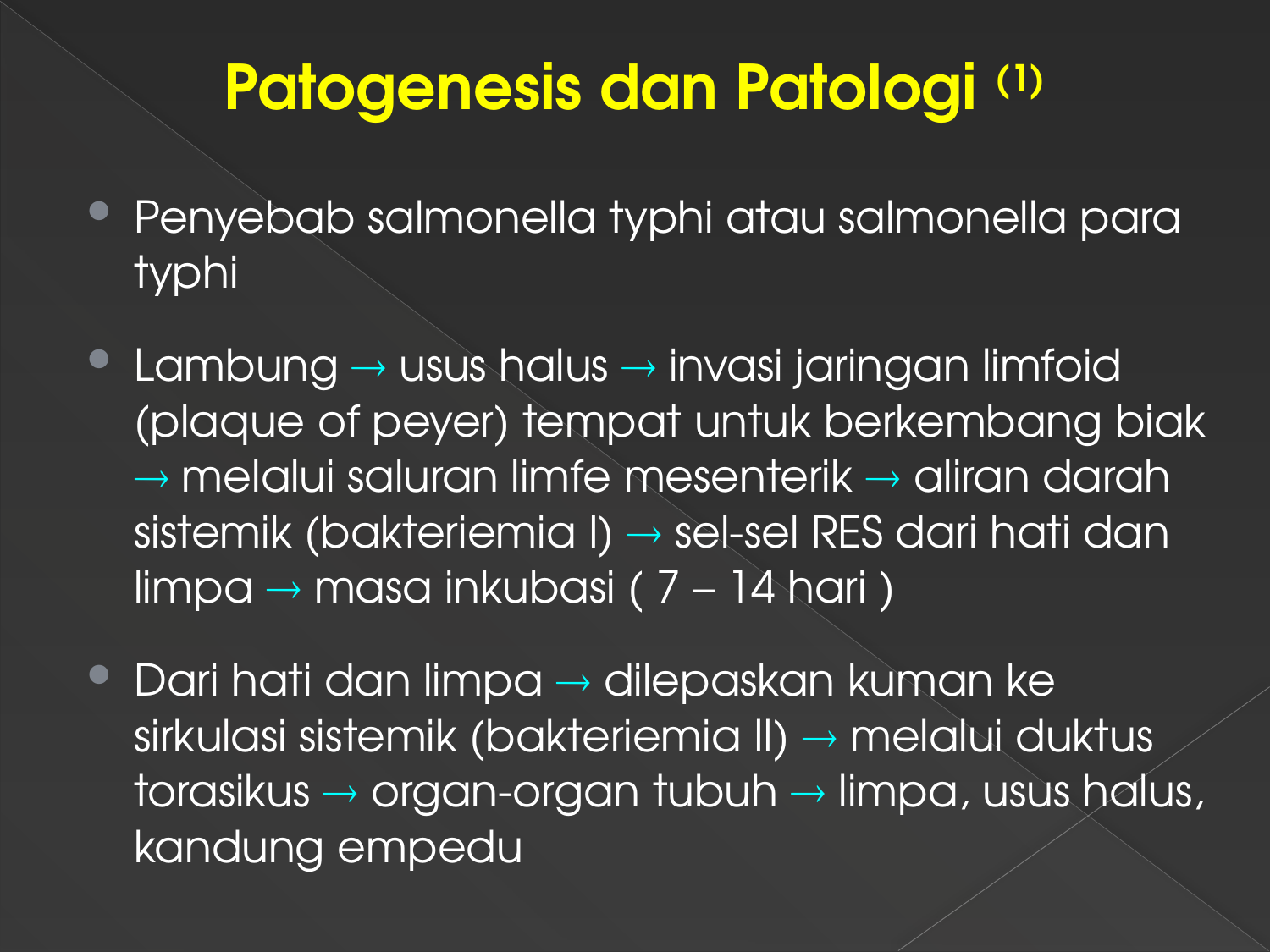

Patogenesis dan Patologi (1)
Penyebab salmonella typhi atau salmonella para typhi

Lambung → usus halus → invasi jaringan limfoid (plaque of peyer) tempat untuk berkembang biak → melalui saluran limfe mesenterik → aliran darah sistemik (bakteriemia I) → sel-sel RES dari hati dan limpa → masa inkubasi ( 7 – 14 hari )

Dari hati dan limpa → dilepaskan kuman ke sirkulasi sistemik (bakteriemia II) → melalui duktus torasikus → organ-organ tubuh → limpa, usus halus, kandung empedu